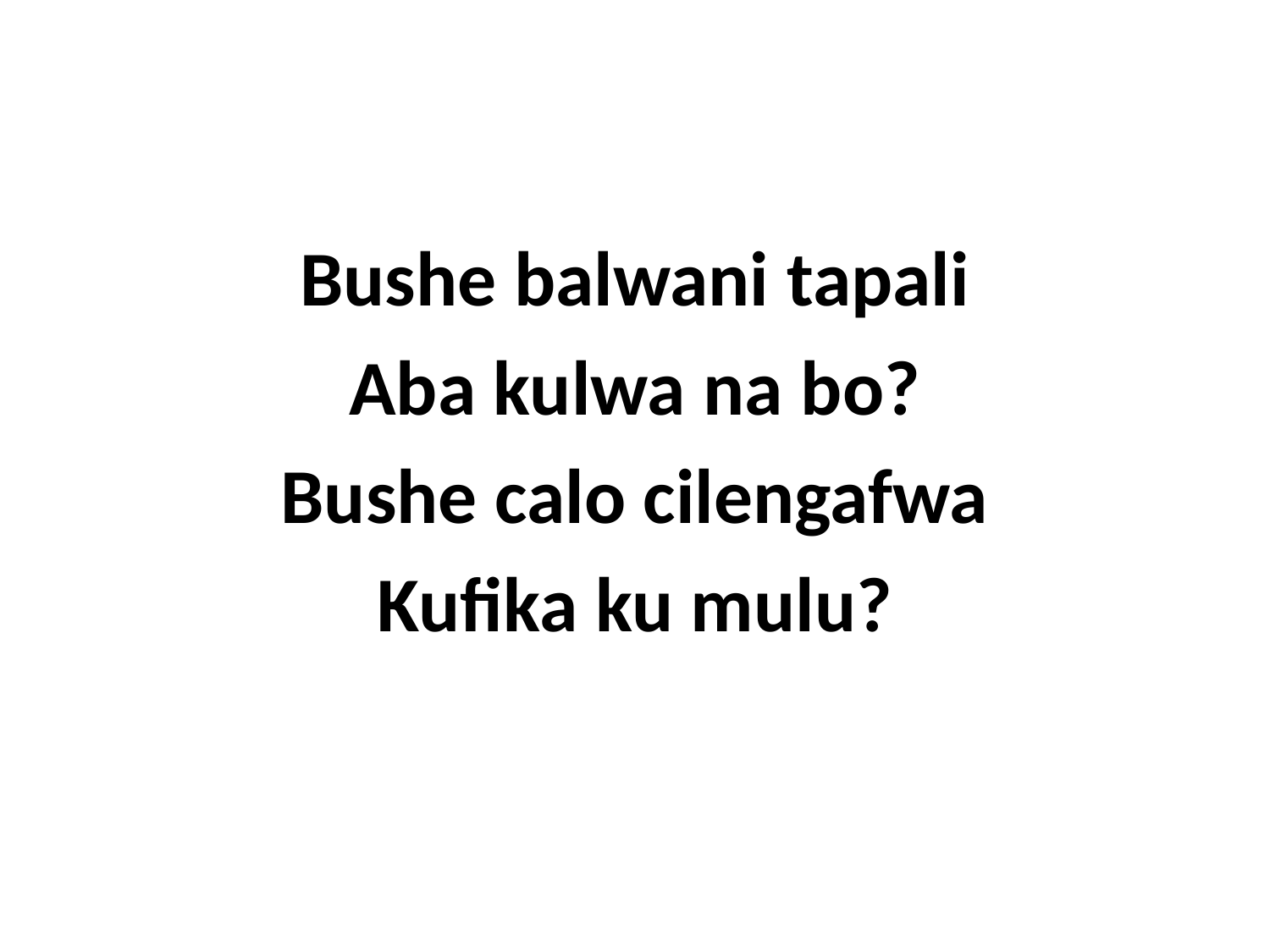

Bushe balwani tapali
Aba kulwa na bo?
Bushe calo cilengafwa
Kufika ku mulu?